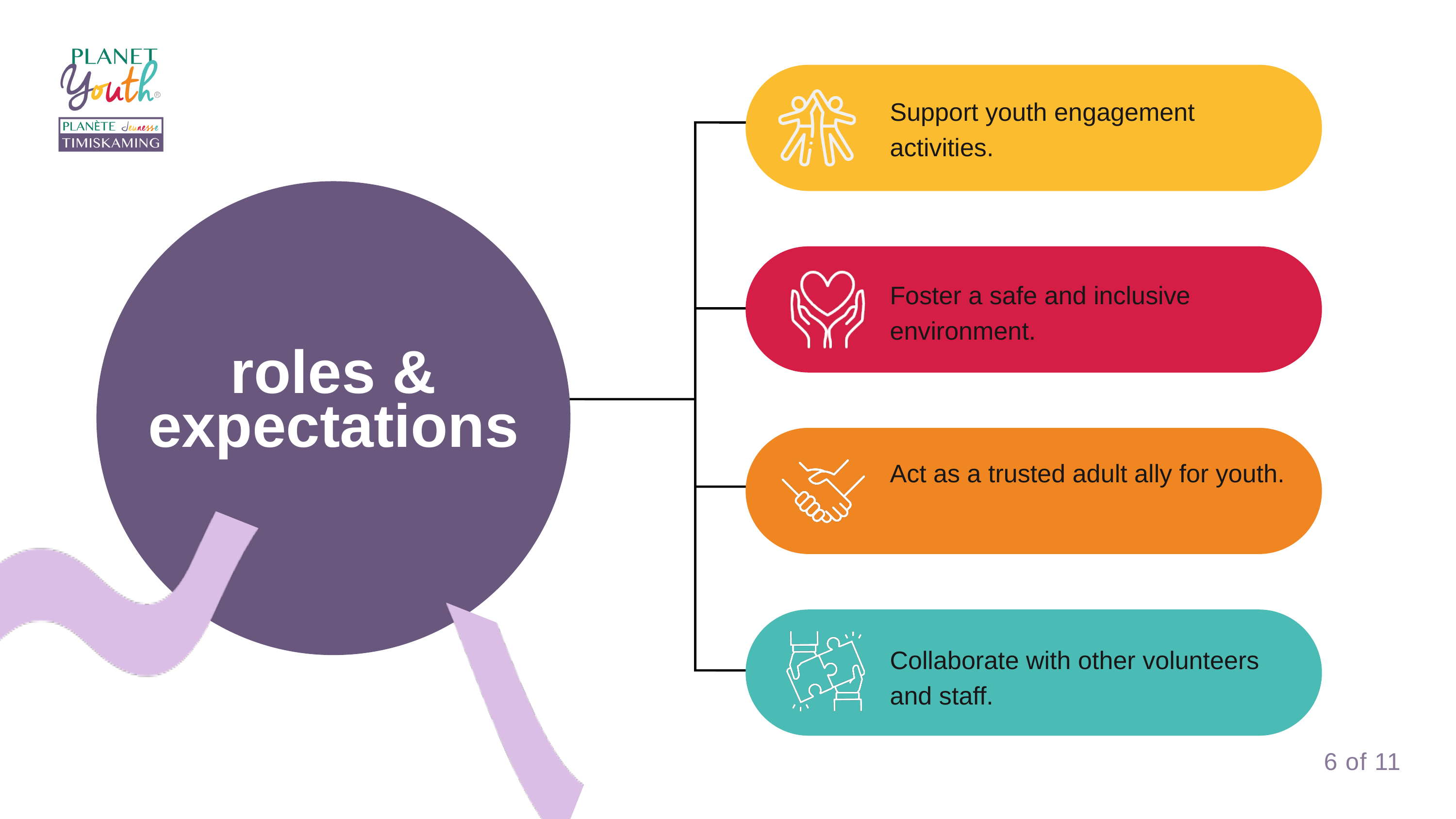

Support youth engagement activities.

Foster a safe and inclusive environment.

roles & expectations

Act as a trusted adult ally for youth.

Collaborate with other volunteers and staff.

6 of 11